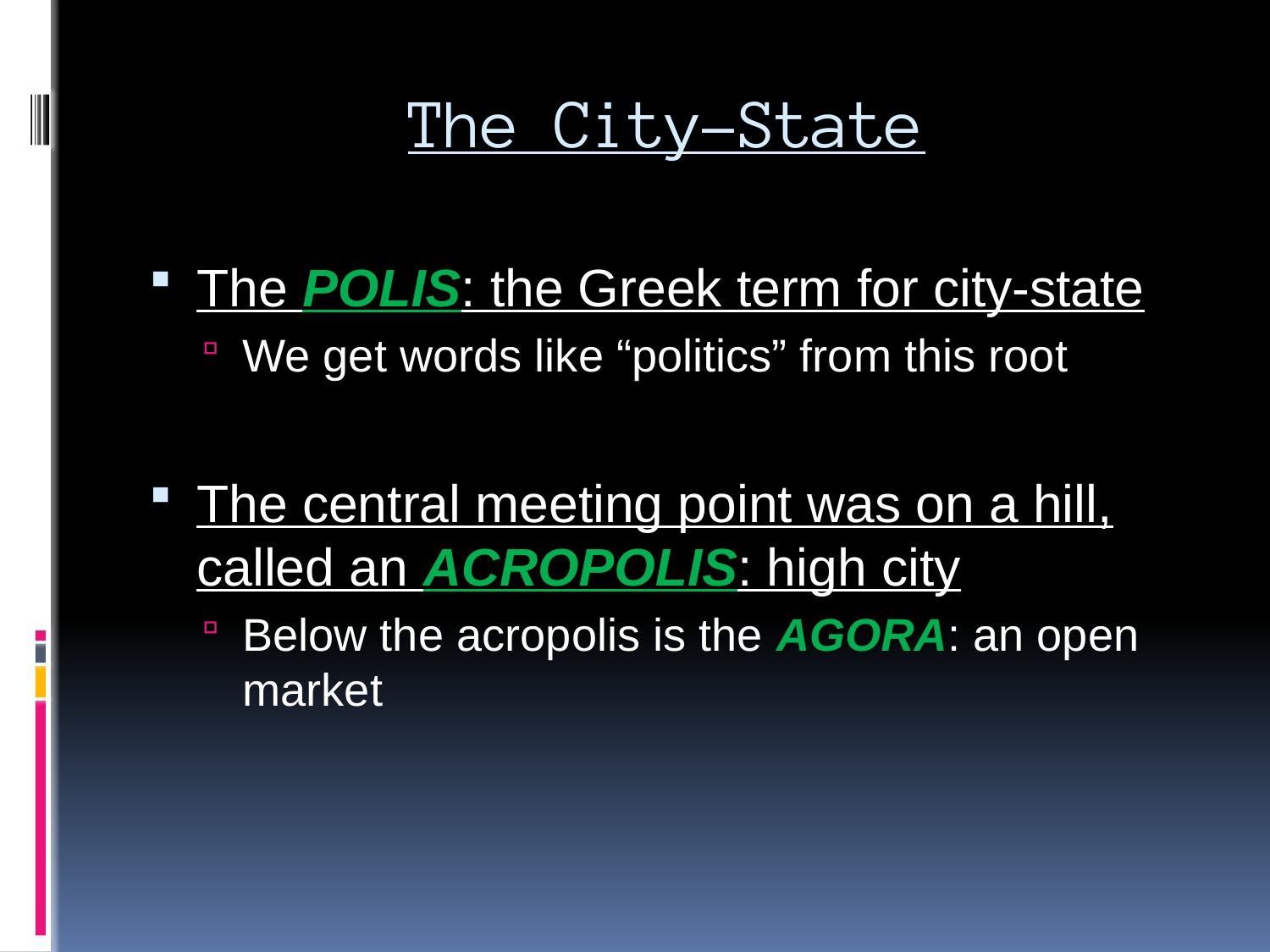

# The City-State
The POLIS: the Greek term for city-state
We get words like “politics” from this root

The central meeting point was on a hill, called an ACROPOLIS: high city
Below the acropolis is the AGORA: an open market